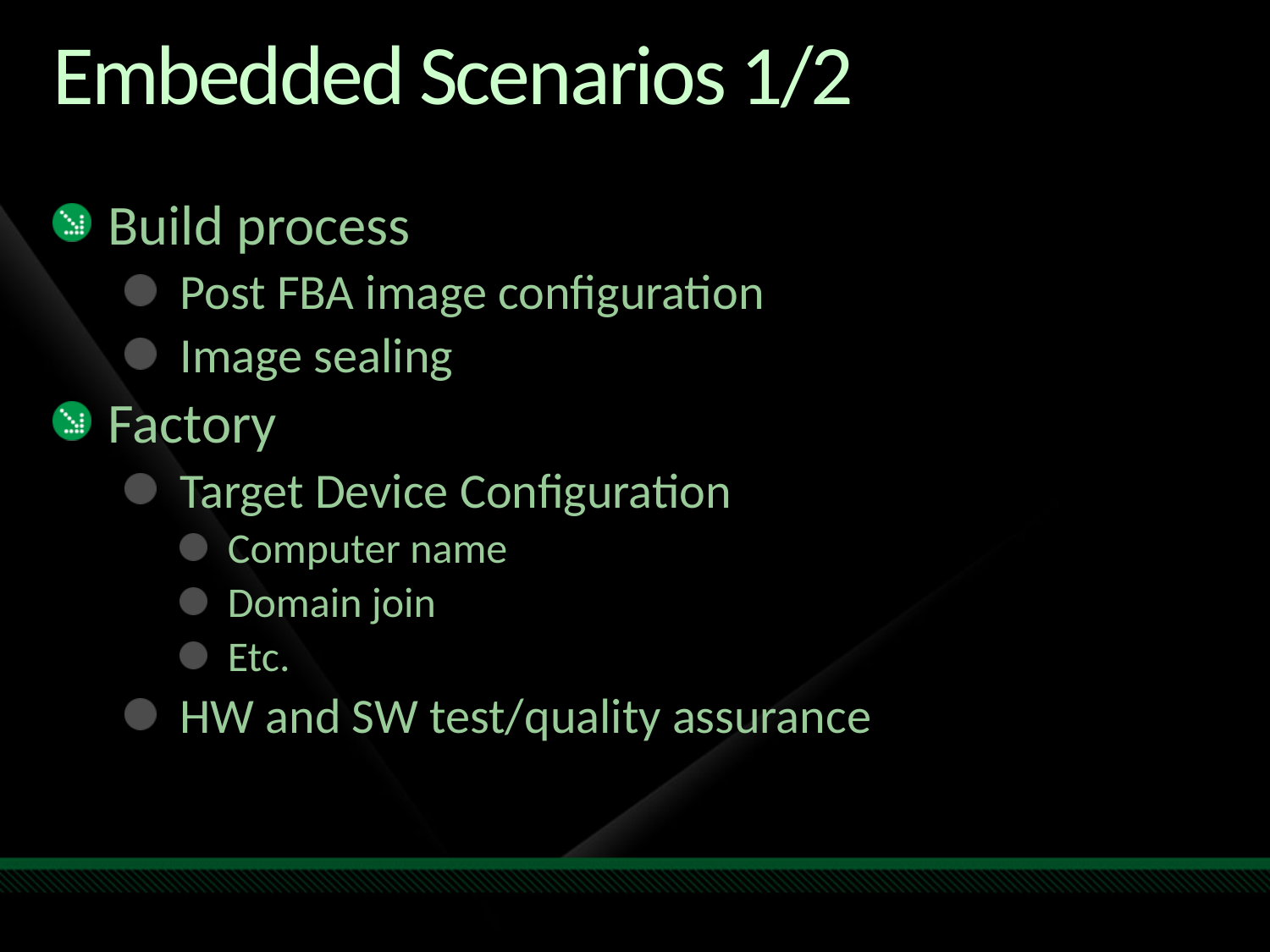

# Embedded Scenarios 1/2
Build process
Post FBA image configuration
Image sealing
Factory
Target Device Configuration
Computer name
Domain join
Etc.
HW and SW test/quality assurance